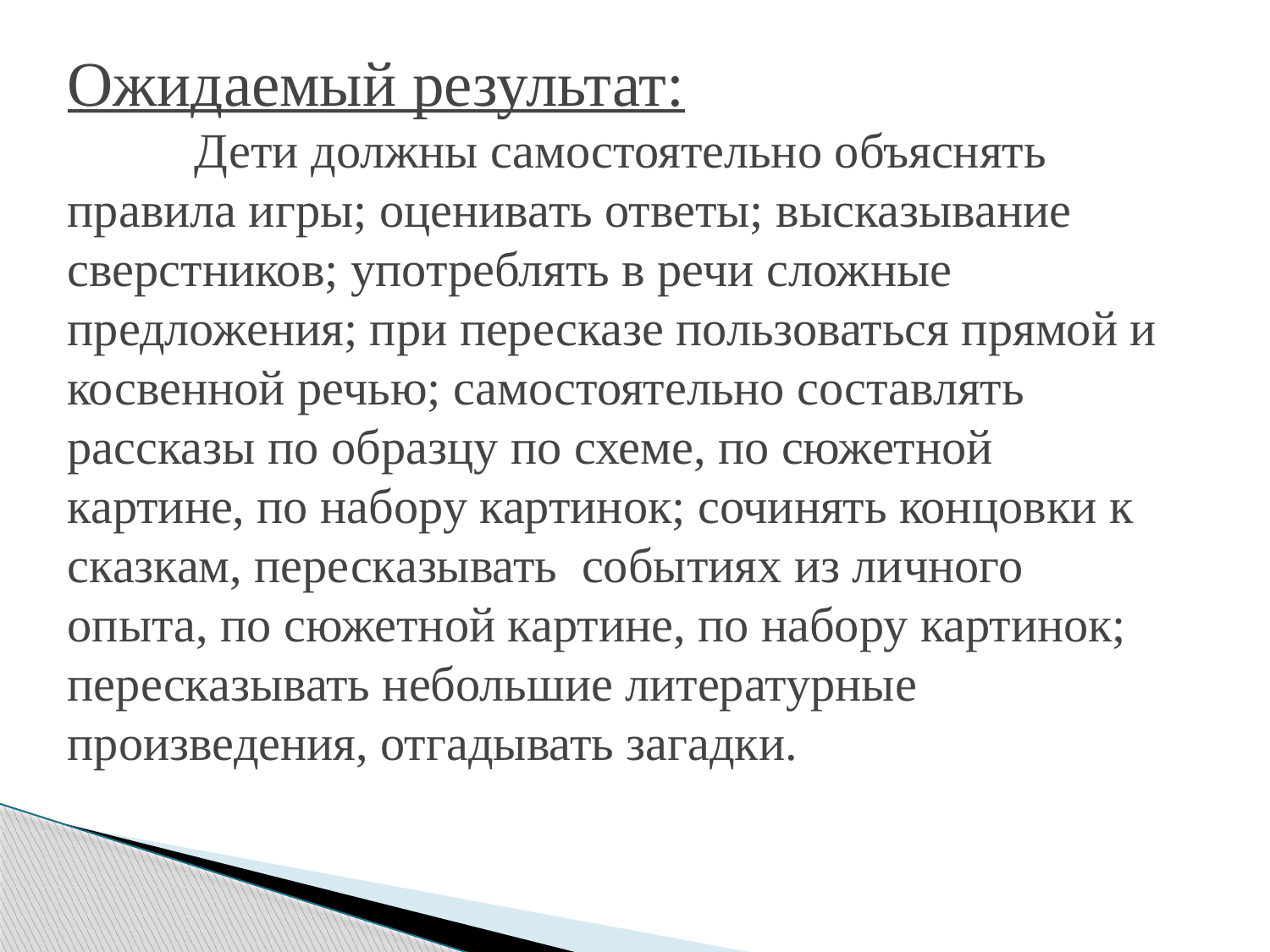

Ожидаемый результат:
	Дети должны самостоятельно объяснять правила игры; оценивать ответы; высказывание сверстников; употреблять в речи сложные предложения; при пересказе пользоваться прямой и косвенной речью; самостоятельно составлять рассказы по образцу по схеме, по сюжетной картине, по набору картинок; сочинять концовки к сказкам, пересказывать  событиях из личного опыта, по сюжетной картине, по набору картинок; пересказывать небольшие литературные произведения, отгадывать загадки.